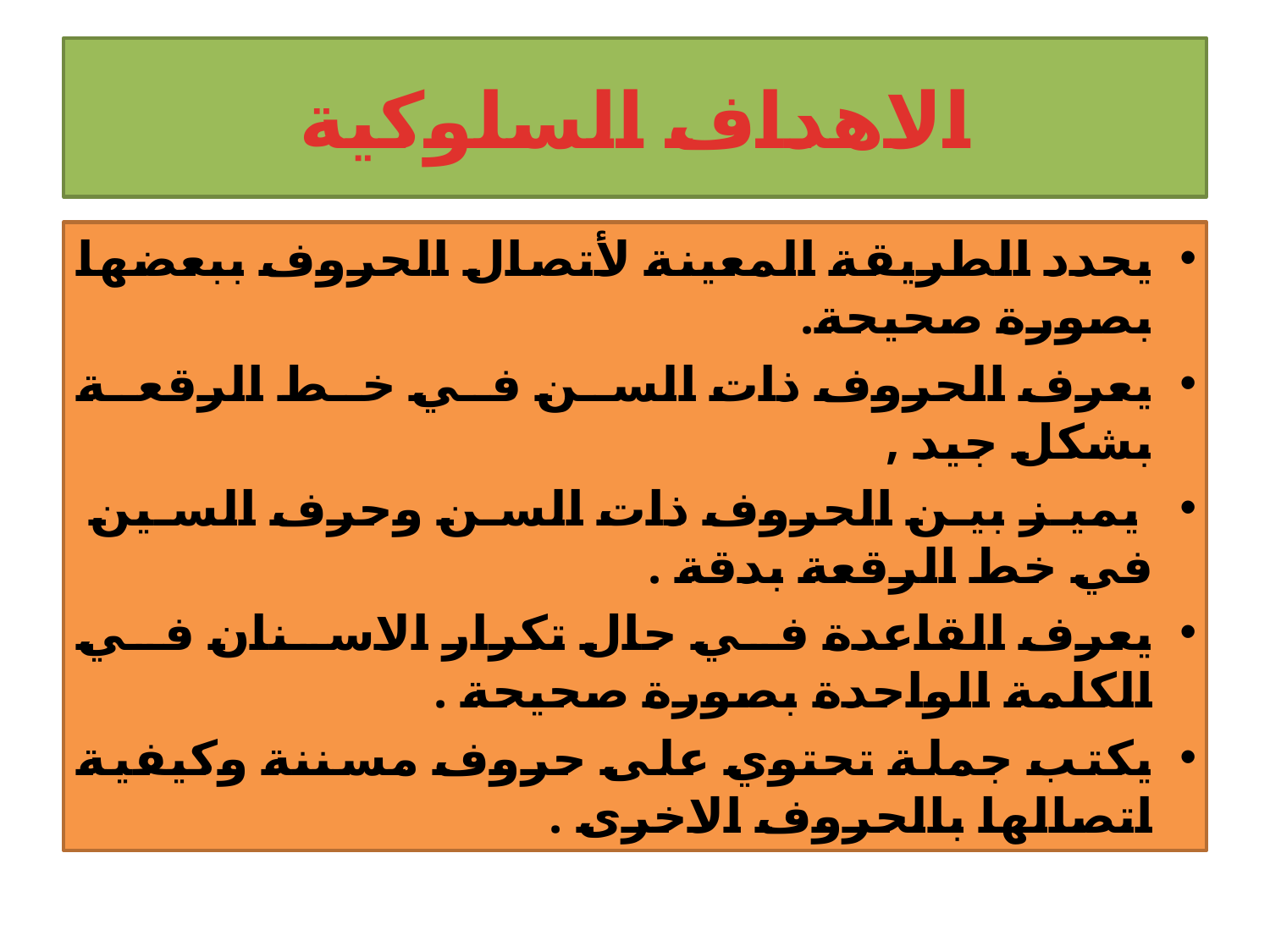

# الاهداف السلوكية
يحدد الطريقة المعينة لأتصال الحروف ببعضها بصورة صحيحة.
يعرف الحروف ذات السن في خط الرقعة بشكل جيد ,
 يميز بين الحروف ذات السن وحرف السين  في خط الرقعة بدقة .
يعرف القاعدة في حال تكرار الاسنان في الكلمة الواحدة بصورة صحيحة .
يكتب جملة تحتوي على حروف مسننة وكيفية اتصالها بالحروف الاخرى .